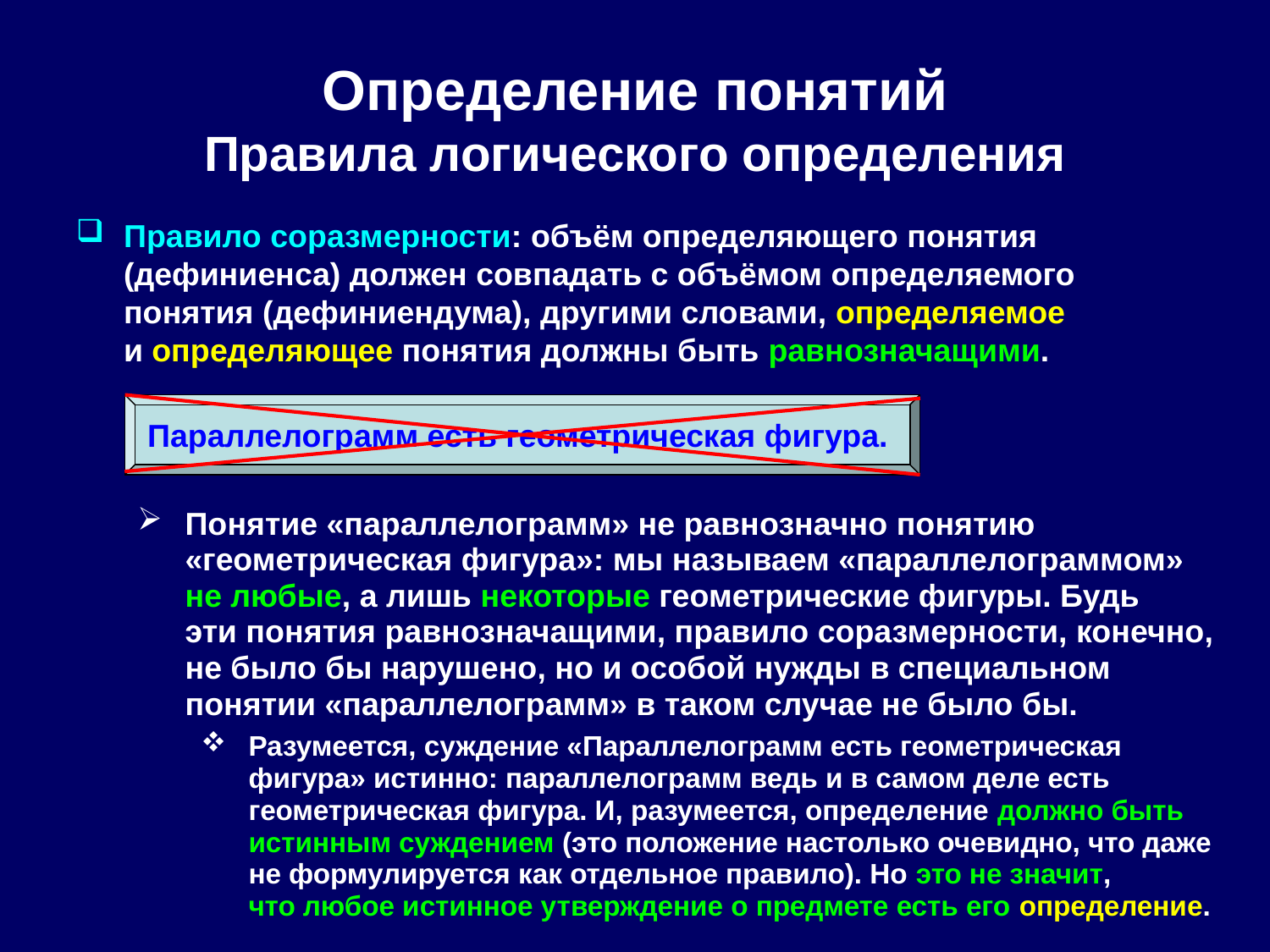

Определение понятий
Правила логического определения
Правило соразмерности: объём определяющего понятия (дефиниенса) должен совпадать с объёмом определяемого понятия (дефиниендума), другими словами, определяемое
и определяющее понятия должны быть равнозначащими.
Параллелограмм есть геометрическая фигура.
Понятие «параллелограмм» не равнозначно понятию «геометрическая фигура»: мы называем «параллелограммом»
не любые, а лишь некоторые геометрические фигуры. Будь
эти понятия равнозначащими, правило соразмерности, конечно, не было бы нарушено, но и особой нужды в специальном понятии «параллелограмм» в таком случае не было бы.
Разумеется, суждение «Параллелограмм есть геометрическая фигура» истинно: параллелограмм ведь и в самом деле есть геометрическая фигура. И, разумеется, определение должно быть истинным суждением (это положение настолько очевидно, что даже не формулируется как отдельное правило). Но это не значит,
что любое истинное утверждение о предмете есть его определение.